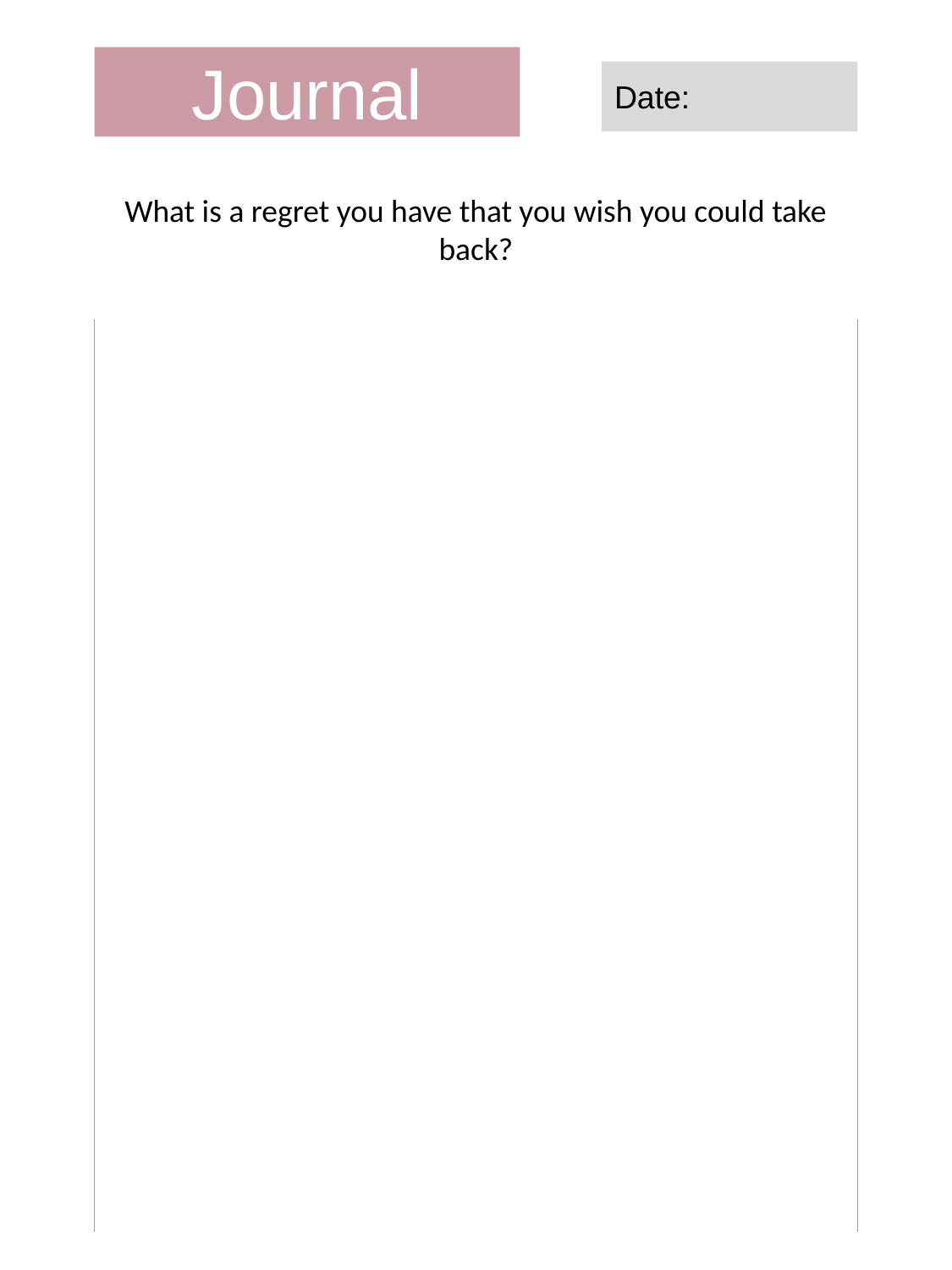

Journal

Date:
What is a regret you have that you wish you could take back?
|  |
| --- |
|  |
|  |
|  |
|  |
|  |
|  |
|  |
|  |
|  |
|  |
|  |
|  |
|  |
|  |
|  |
|  |
|  |
|  |
|  |
|  |
|  |